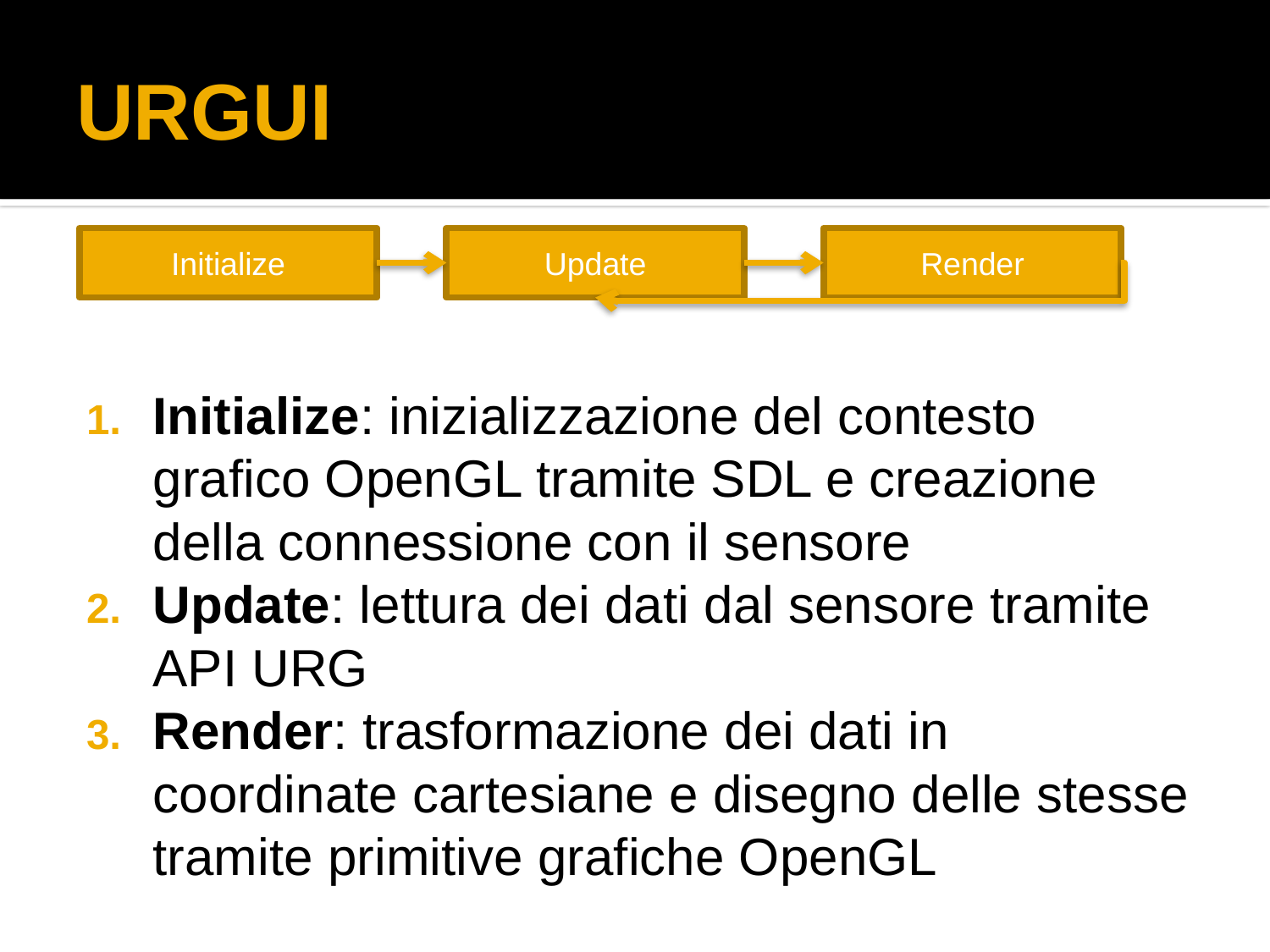

# URGUI
Initialize
Update
Render
Initialize: inizializzazione del contesto grafico OpenGL tramite SDL e creazione della connessione con il sensore
Update: lettura dei dati dal sensore tramite API URG
Render: trasformazione dei dati in coordinate cartesiane e disegno delle stesse tramite primitive grafiche OpenGL